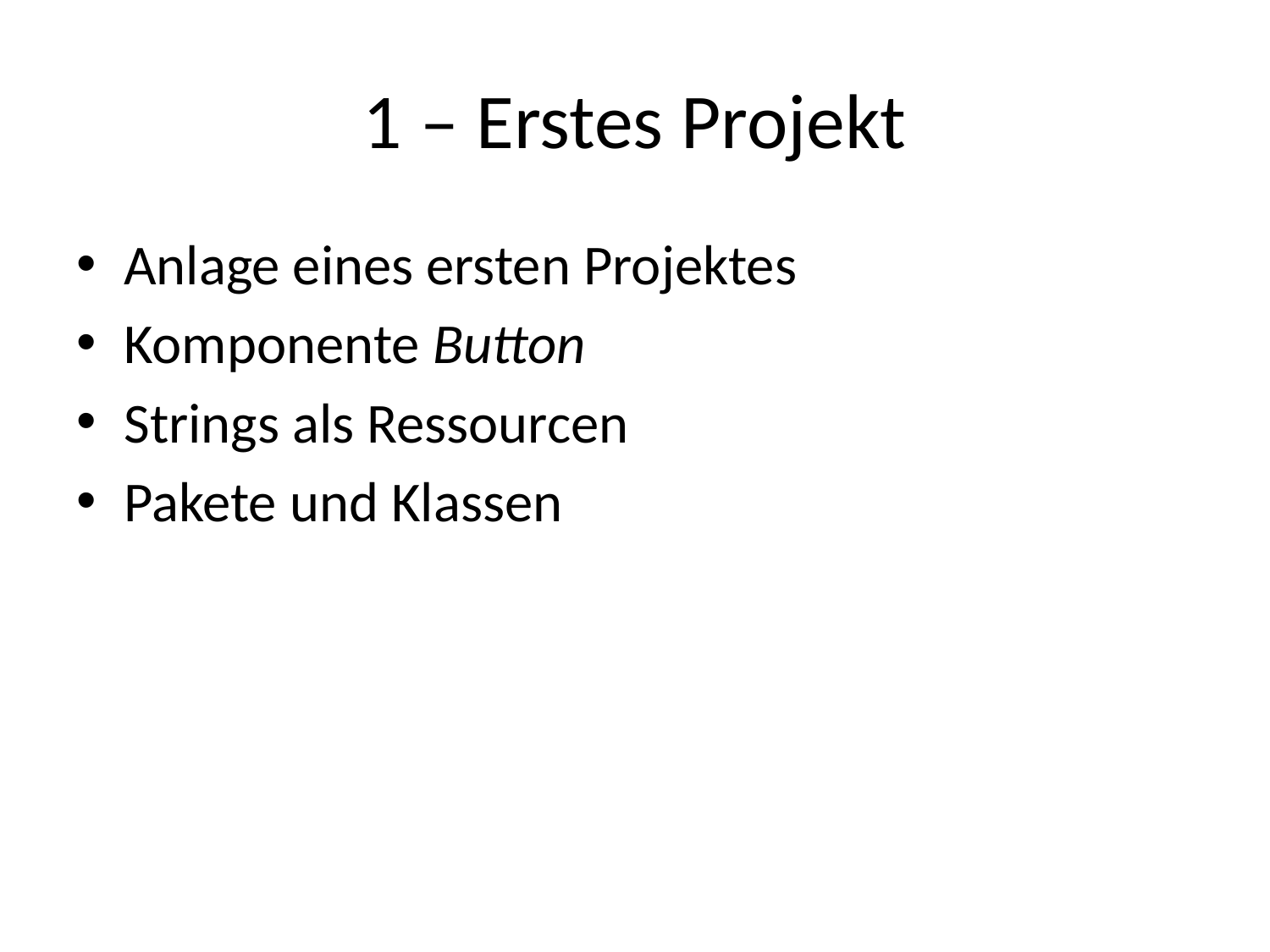

# 1 – Erstes Projekt
Anlage eines ersten Projektes
Komponente Button
Strings als Ressourcen
Pakete und Klassen